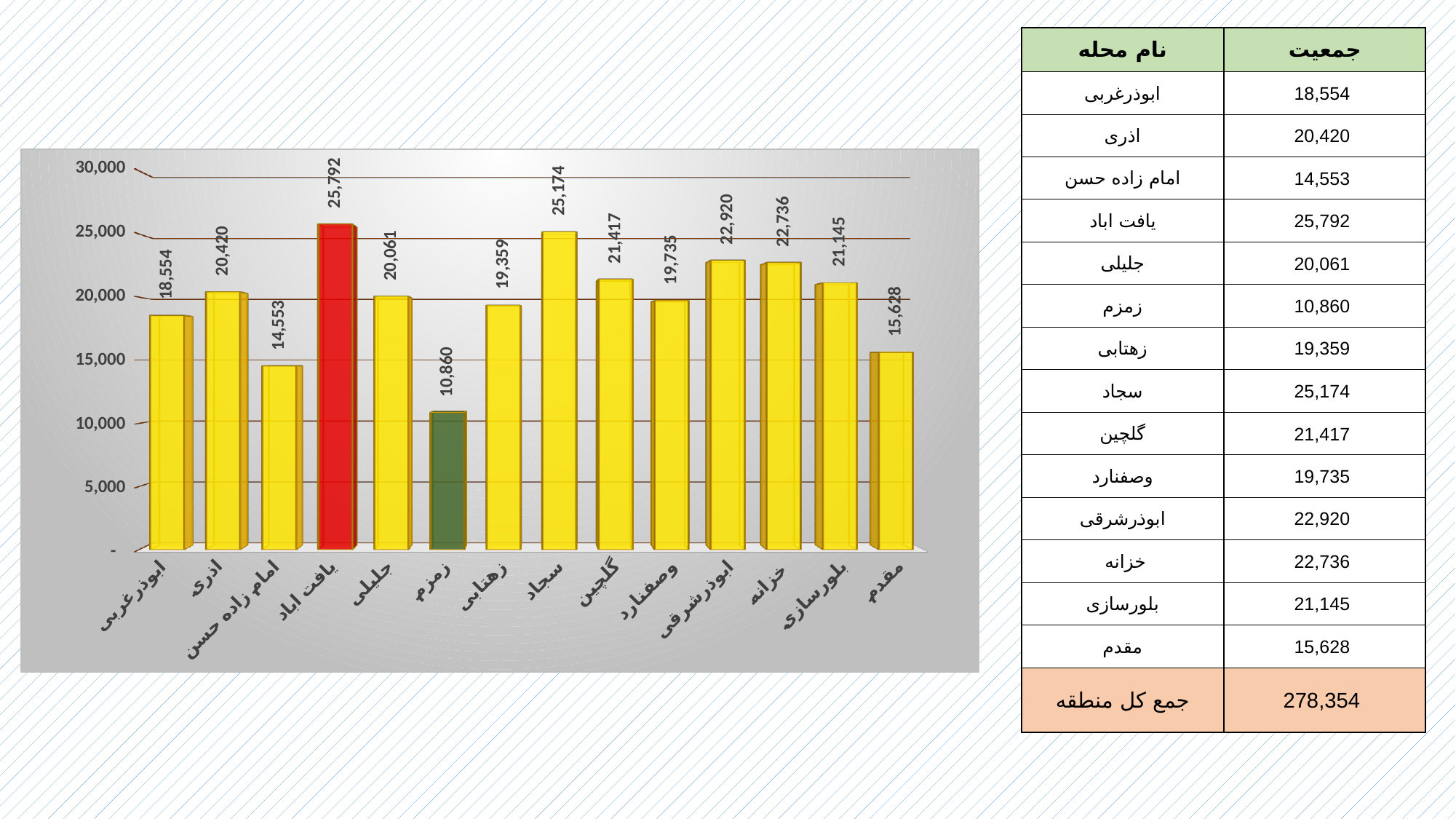

| نام محله | جمعیت |
| --- | --- |
| ابوذرغربی | 18,554 |
| اذری | 20,420 |
| امام زاده حسن | 14,553 |
| یافت اباد | 25,792 |
| جلیلی | 20,061 |
| زمزم | 10,860 |
| زهتابی | 19,359 |
| سجاد | 25,174 |
| گلچین | 21,417 |
| وصفنارد | 19,735 |
| ابوذرشرقی | 22,920 |
| خزانه | 22,736 |
| بلورسازی | 21,145 |
| مقدم | 15,628 |
| جمع کل منطقه | 278,354 |

[unsupported chart]